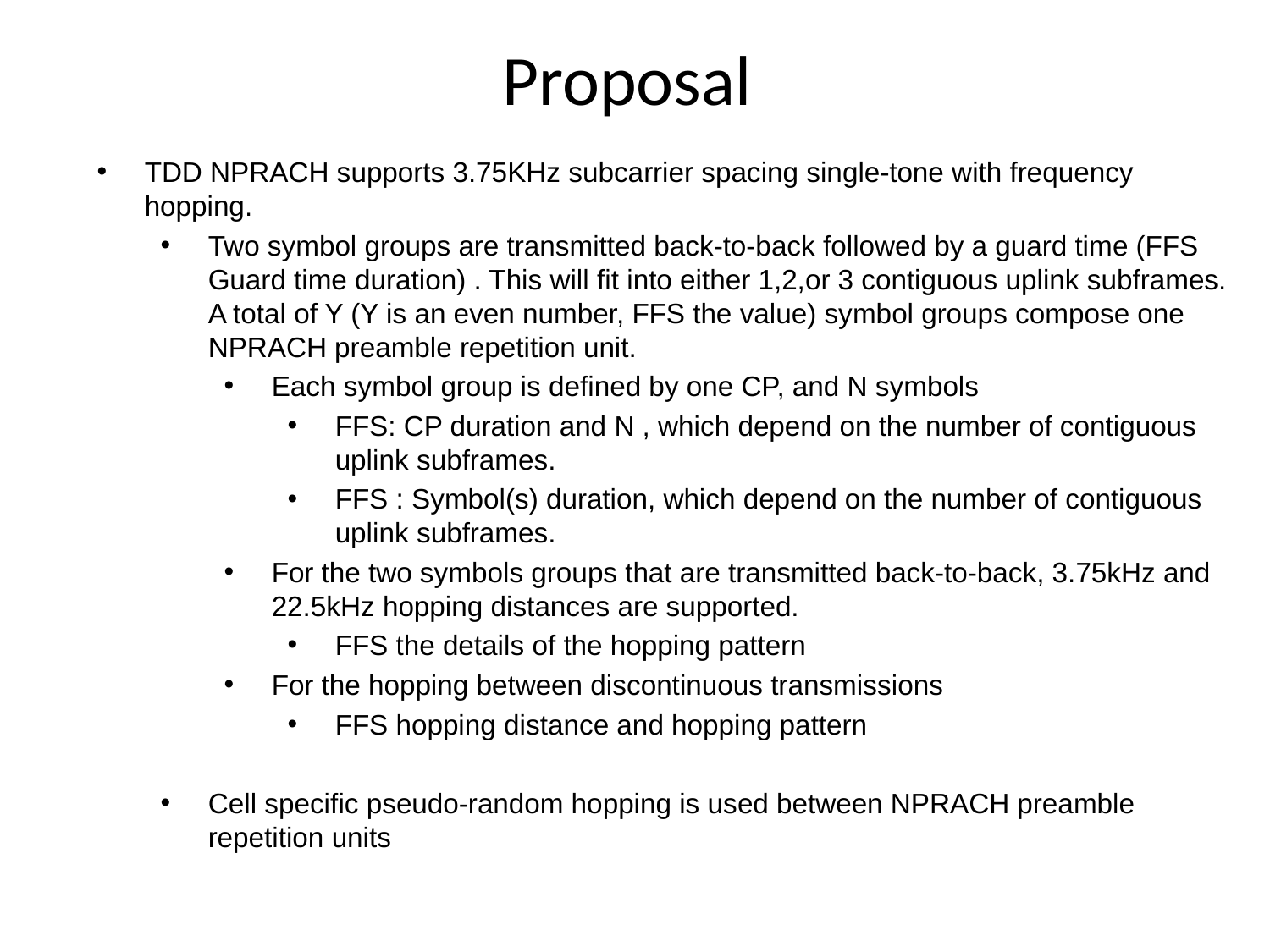

Proposal
TDD NPRACH supports 3.75KHz subcarrier spacing single-tone with frequency hopping.
Two symbol groups are transmitted back-to-back followed by a guard time (FFS Guard time duration) . This will fit into either 1,2,or 3 contiguous uplink subframes. A total of Y (Y is an even number, FFS the value) symbol groups compose one NPRACH preamble repetition unit.
Each symbol group is defined by one CP, and N symbols
FFS: CP duration and N , which depend on the number of contiguous uplink subframes.
FFS : Symbol(s) duration, which depend on the number of contiguous uplink subframes.
For the two symbols groups that are transmitted back-to-back, 3.75kHz and 22.5kHz hopping distances are supported.
FFS the details of the hopping pattern
For the hopping between discontinuous transmissions
FFS hopping distance and hopping pattern

Cell specific pseudo-random hopping is used between NPRACH preamble repetition units